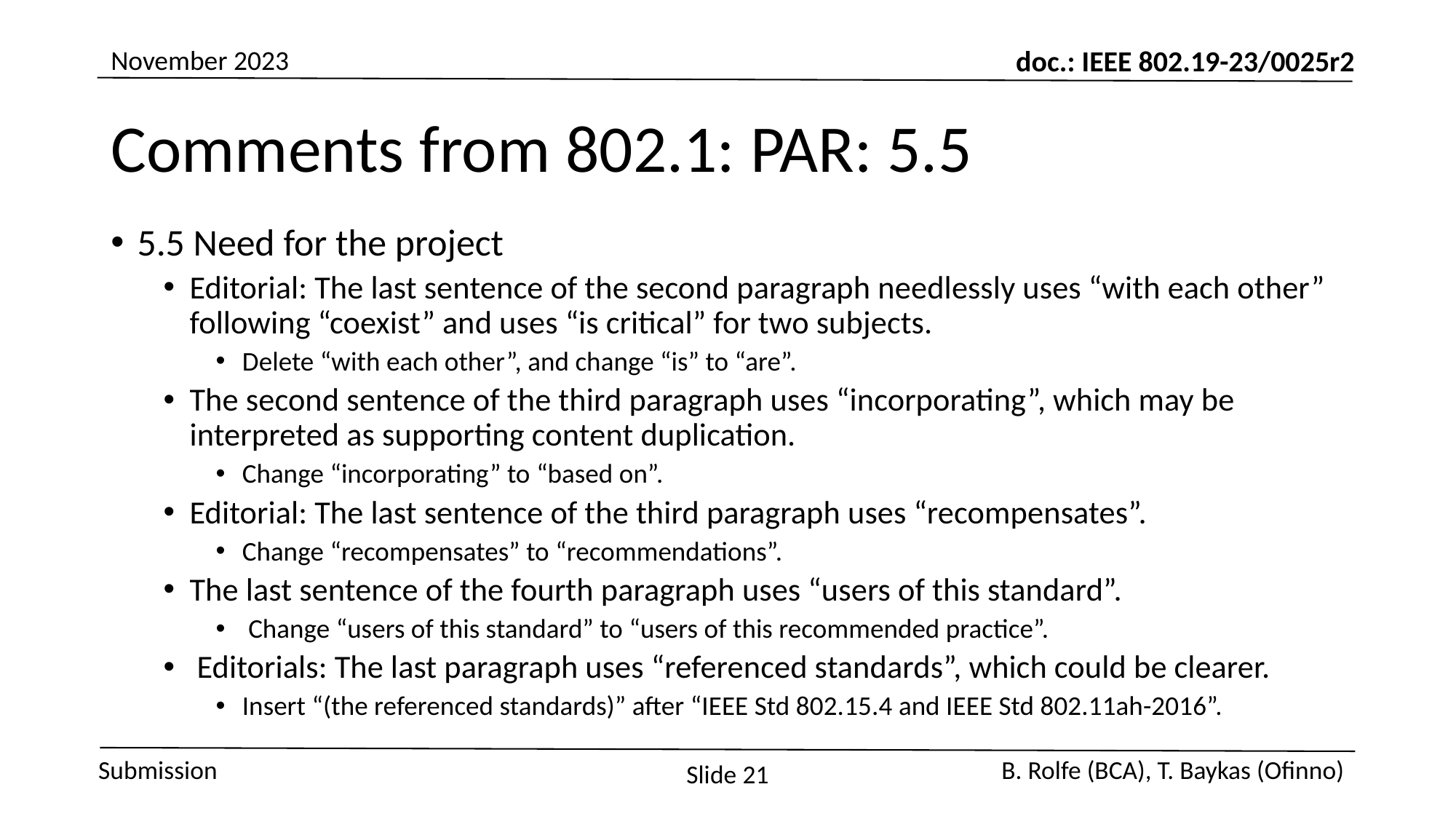

November 2023
# Comments from 802.1: PAR: 5.5
5.5 Need for the project
Editorial: The last sentence of the second paragraph needlessly uses “with each other” following “coexist” and uses “is critical” for two subjects.
Delete “with each other”, and change “is” to “are”.
The second sentence of the third paragraph uses “incorporating”, which may be interpreted as supporting content duplication.
Change “incorporating” to “based on”.
Editorial: The last sentence of the third paragraph uses “recompensates”.
Change “recompensates” to “recommendations”.
The last sentence of the fourth paragraph uses “users of this standard”.
 Change “users of this standard” to “users of this recommended practice”.
 Editorials: The last paragraph uses “referenced standards”, which could be clearer.
Insert “(the referenced standards)” after “IEEE Std 802.15.4 and IEEE Std 802.11ah-2016”.